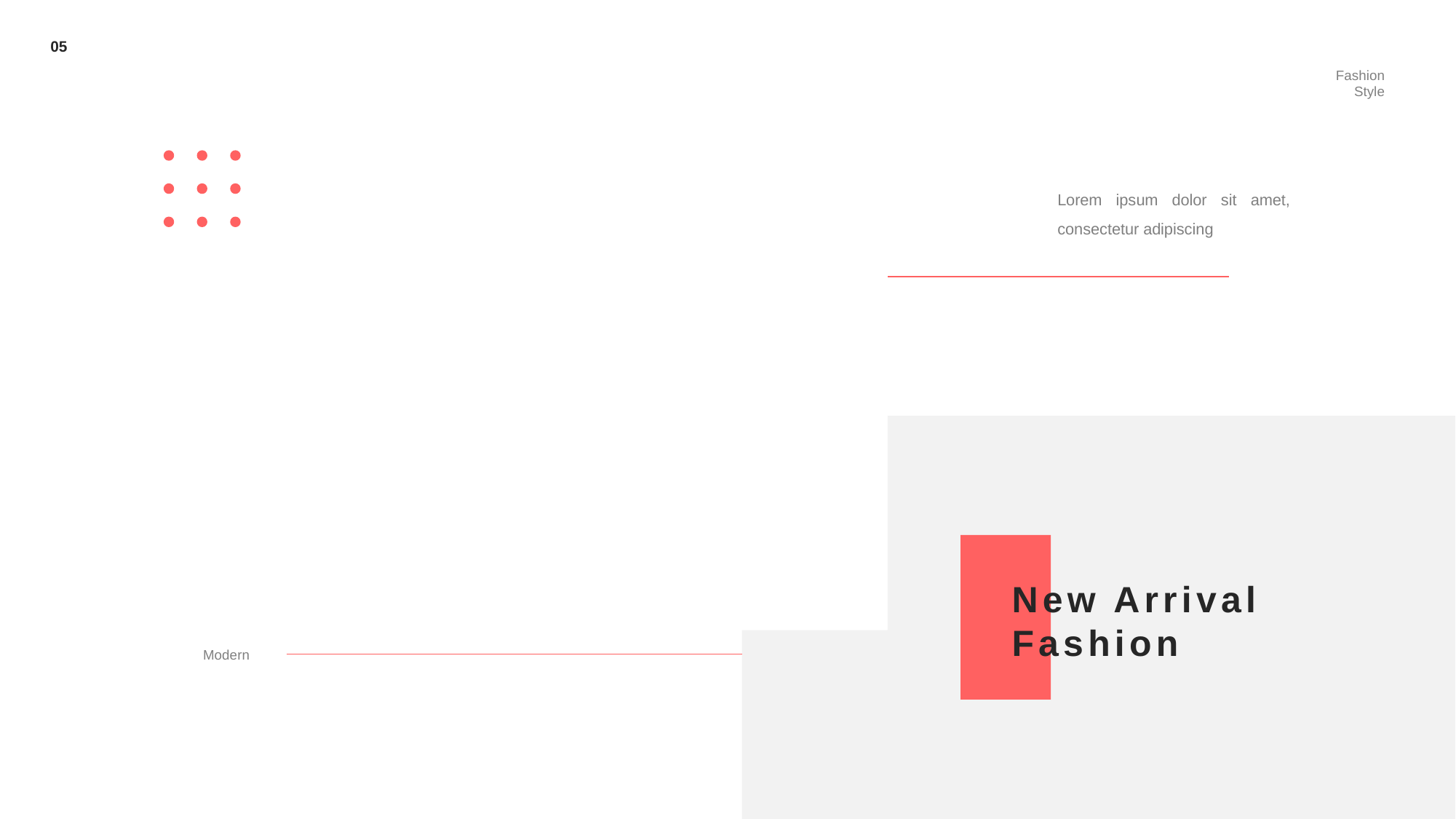

05
Fashion Style

Lorem ipsum dolor sit amet, consectetur adipiscing

New Arrival Fashion
Modern